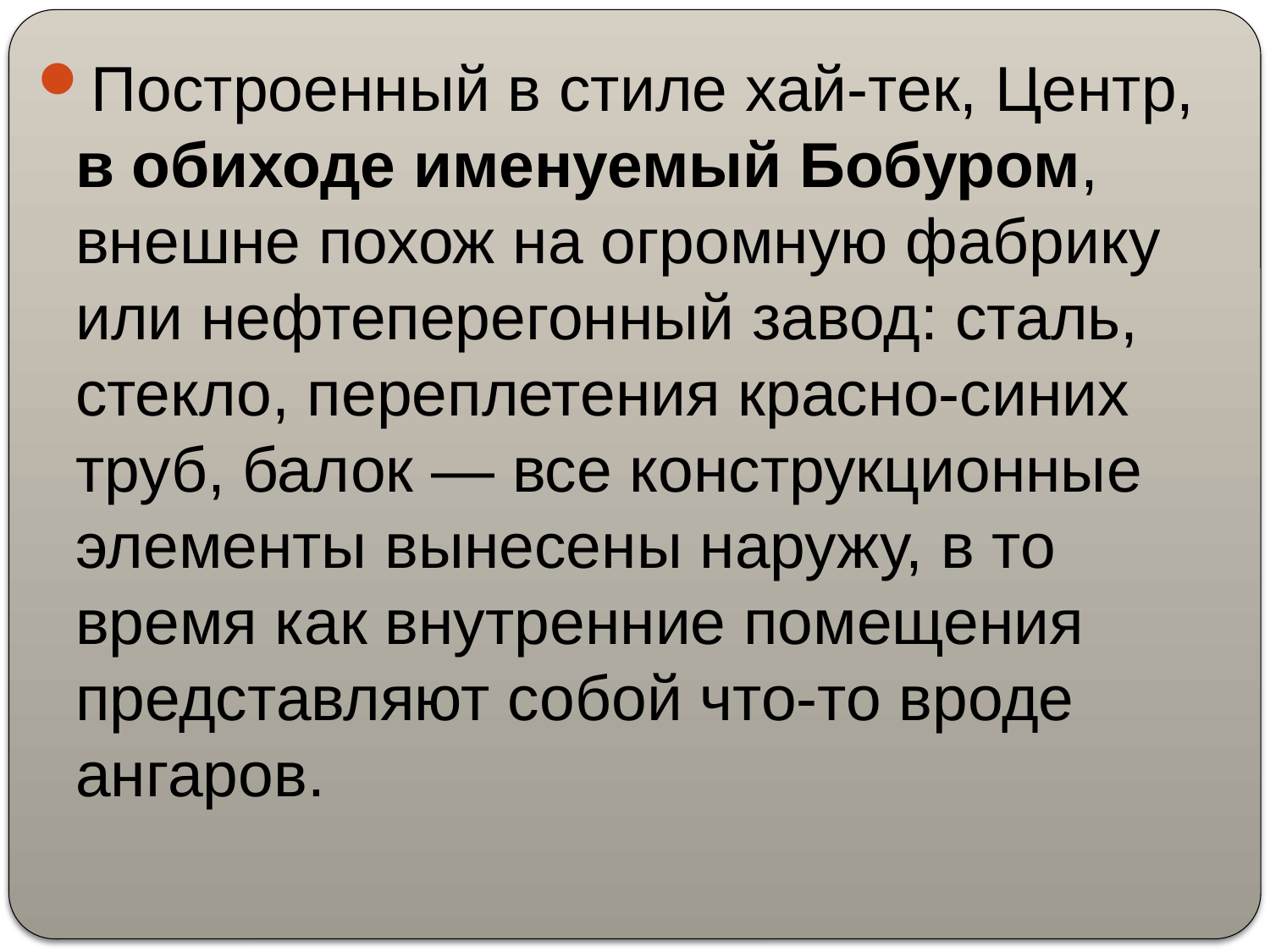

Построенный в стиле хай-тек, Центр, в обиходе именуемый Бобуром, внешне похож на огромную фабрику или нефтеперегонный завод: сталь, стекло, переплетения красно-синих труб, балок — все конструкционные элементы вынесены наружу, в то время как внутренние помещения представляют собой что-то вроде ангаров.